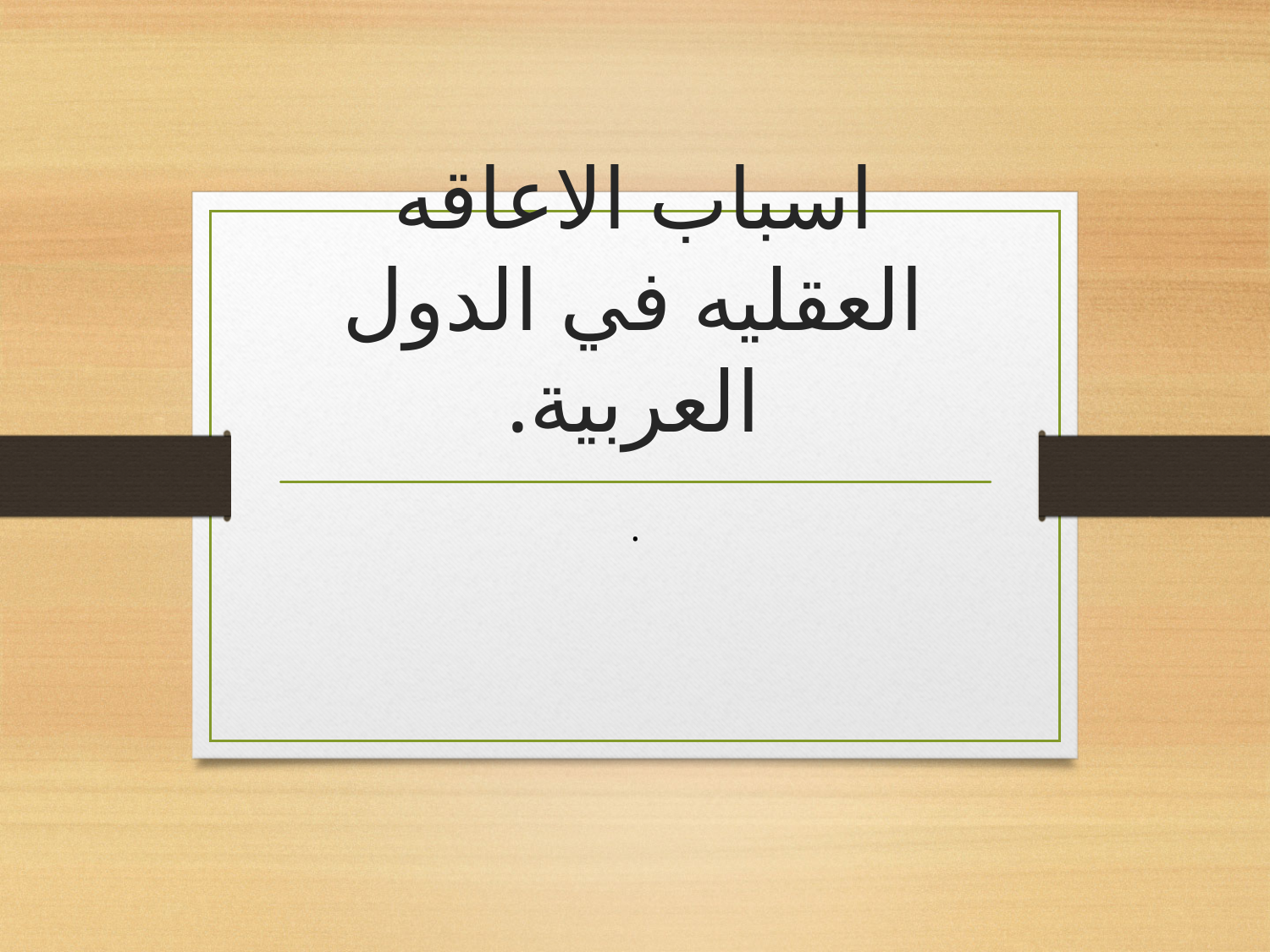

# اسباب الاعاقه العقليه في الدول العربية.
.